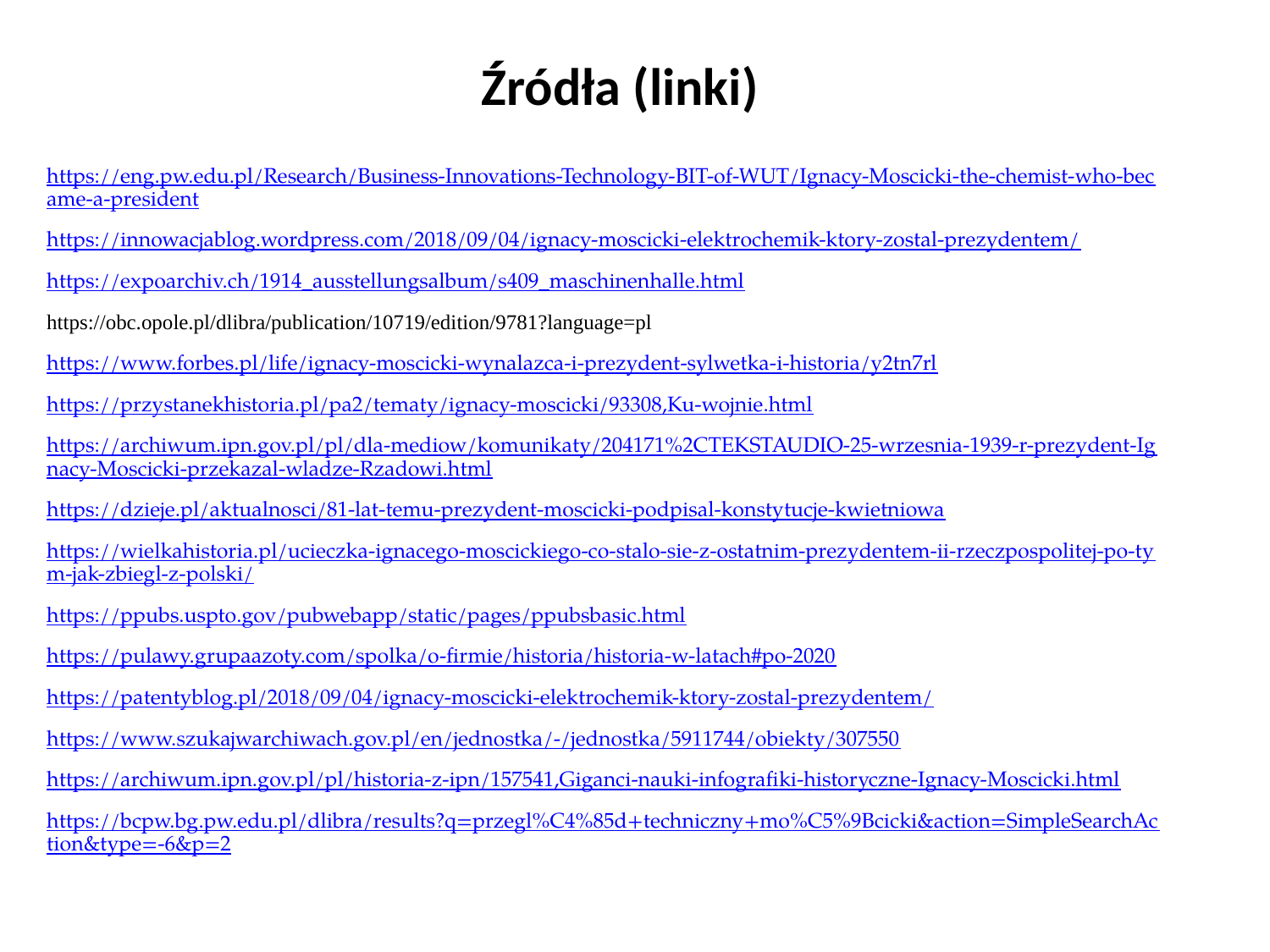

# Źródła (linki)
https://eng.pw.edu.pl/Research/Business-Innovations-Technology-BIT-of-WUT/Ignacy-Moscicki-the-chemist-who-became-a-president
https://innowacjablog.wordpress.com/2018/09/04/ignacy-moscicki-elektrochemik-ktory-zostal-prezydentem/
https://expoarchiv.ch/1914_ausstellungsalbum/s409_maschinenhalle.html
https://obc.opole.pl/dlibra/publication/10719/edition/9781?language=pl
https://www.forbes.pl/life/ignacy-moscicki-wynalazca-i-prezydent-sylwetka-i-historia/y2tn7rl
https://przystanekhistoria.pl/pa2/tematy/ignacy-moscicki/93308,Ku-wojnie.html
https://archiwum.ipn.gov.pl/pl/dla-mediow/komunikaty/204171%2CTEKSTAUDIO-25-wrzesnia-1939-r-prezydent-Ignacy-Moscicki-przekazal-wladze-Rzadowi.html
https://dzieje.pl/aktualnosci/81-lat-temu-prezydent-moscicki-podpisal-konstytucje-kwietniowa
https://wielkahistoria.pl/ucieczka-ignacego-moscickiego-co-stalo-sie-z-ostatnim-prezydentem-ii-rzeczpospolitej-po-tym-jak-zbiegl-z-polski/
https://ppubs.uspto.gov/pubwebapp/static/pages/ppubsbasic.html
https://pulawy.grupaazoty.com/spolka/o-firmie/historia/historia-w-latach#po-2020
https://patentyblog.pl/2018/09/04/ignacy-moscicki-elektrochemik-ktory-zostal-prezydentem/
https://www.szukajwarchiwach.gov.pl/en/jednostka/-/jednostka/5911744/obiekty/307550
https://archiwum.ipn.gov.pl/pl/historia-z-ipn/157541,Giganci-nauki-infografiki-historyczne-Ignacy-Moscicki.html
https://bcpw.bg.pw.edu.pl/dlibra/results?q=przegl%C4%85d+techniczny+mo%C5%9Bcicki&action=SimpleSearchAction&type=-6&p=2